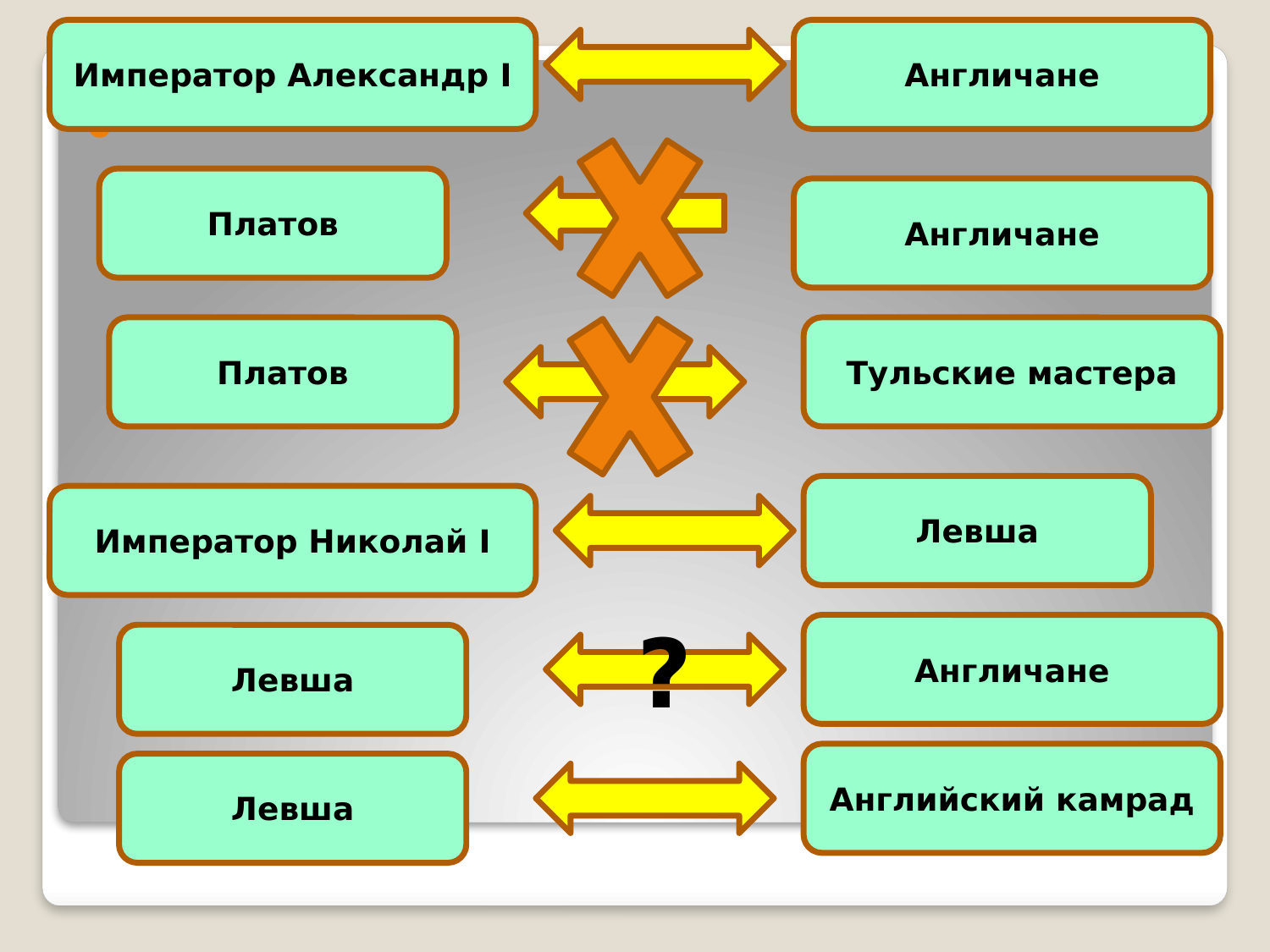

Император Александр I
Англичане

Платов

Англичане

Платов
Тульские мастера

Левша
Император Николай I

Англичане
Левша
?
Английский камрад
Левша

#